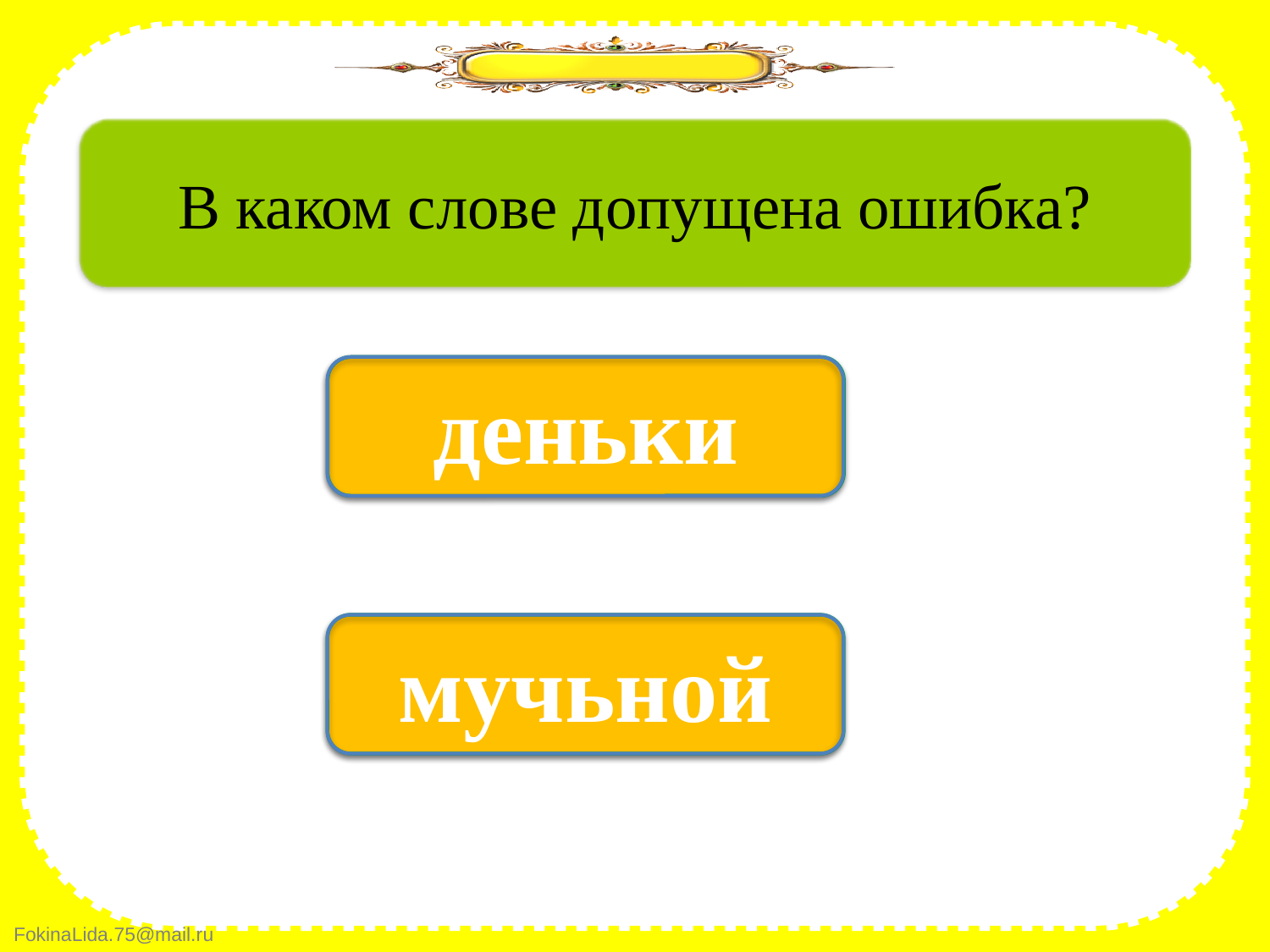

В каком слове допущена ошибка?
нет
деньки

да

мучьной